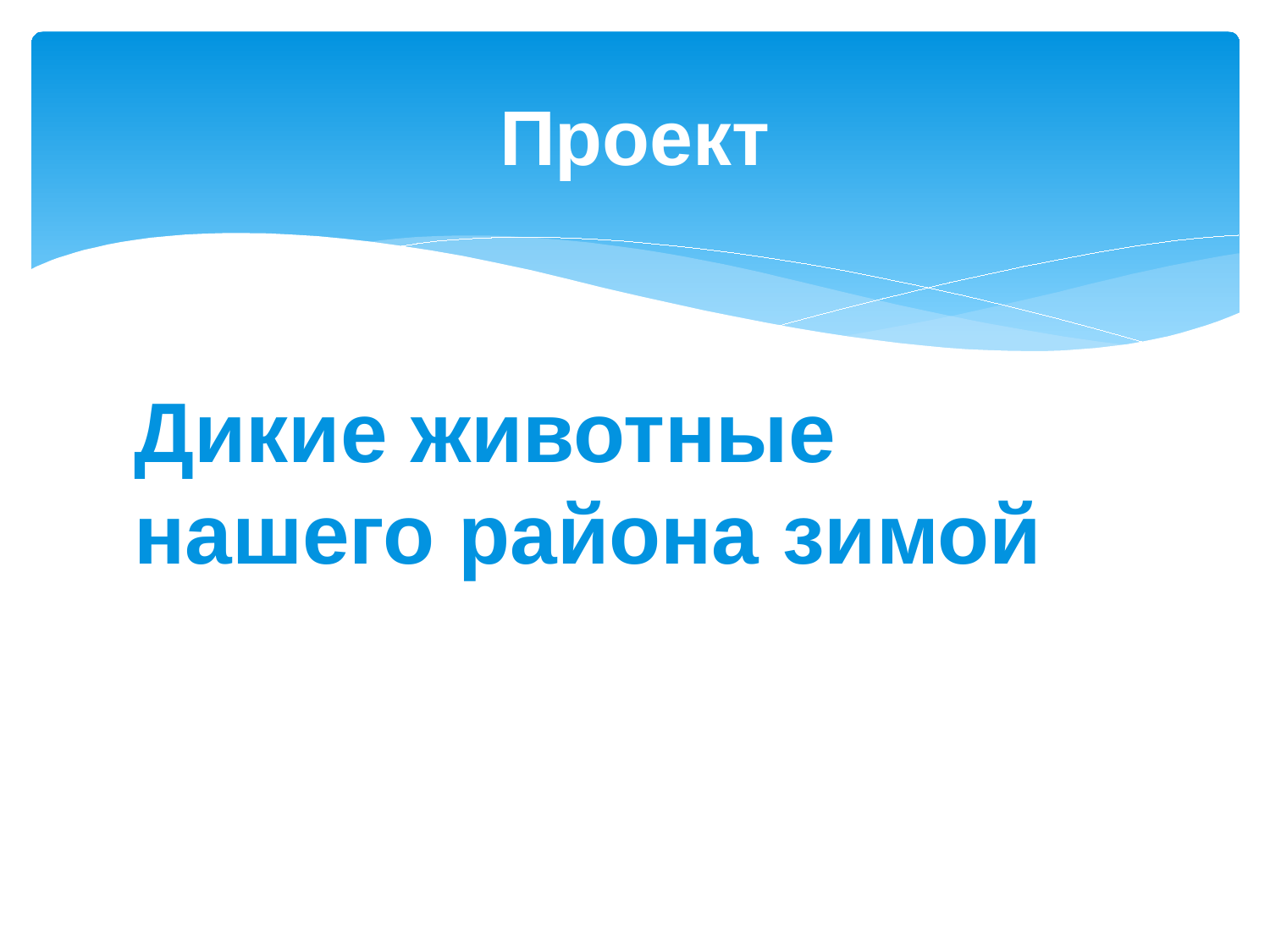

# Проект
Дикие животные нашего района зимой